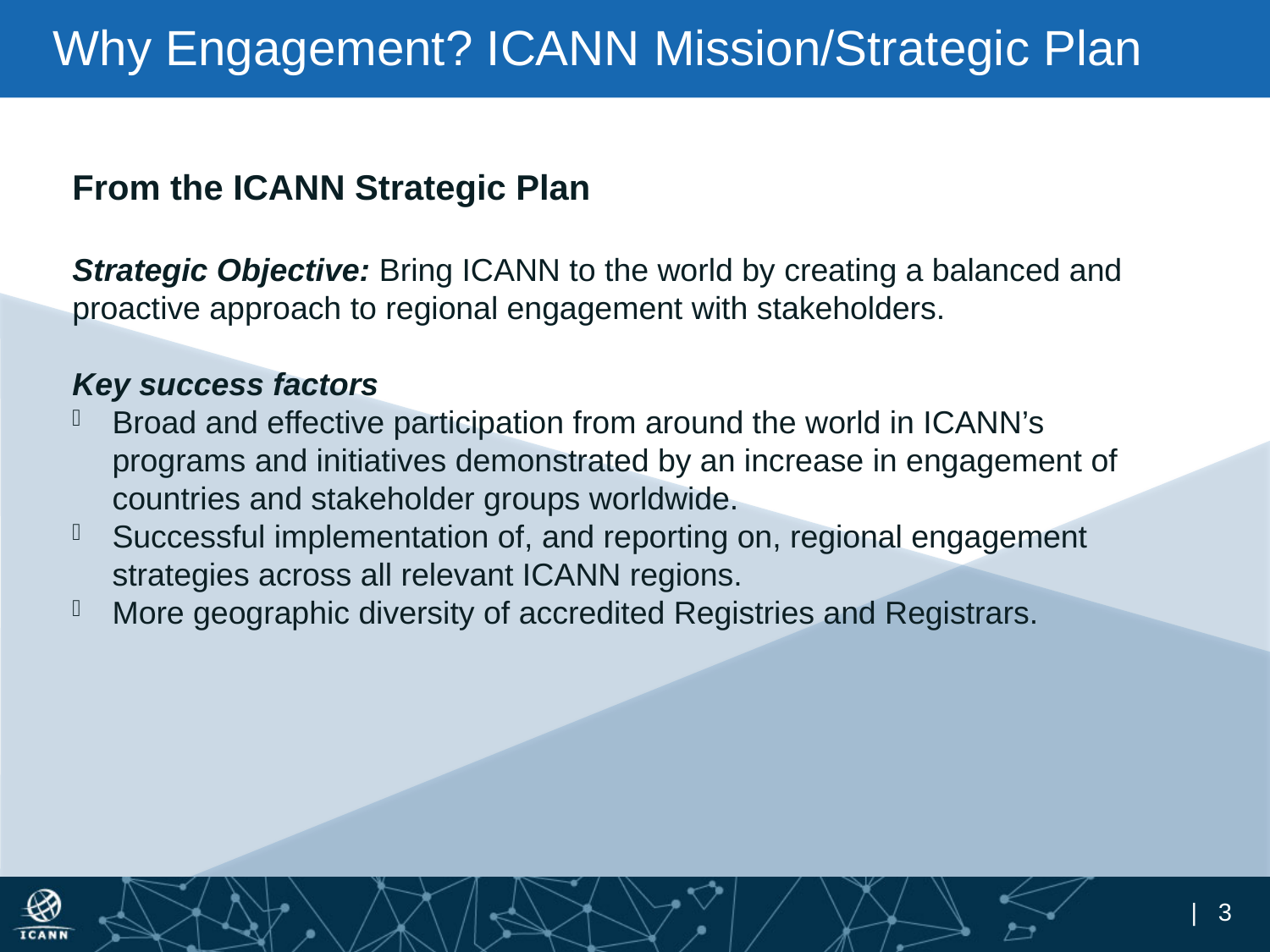

# Why Engagement? ICANN Mission/Strategic Plan
From the ICANN Strategic Plan

Strategic Objective: Bring ICANN to the world by creating a balanced and
proactive approach to regional engagement with stakeholders.

Key success factors
Broad and effective participation from around the world in ICANN’s programs and initiatives demonstrated by an increase in engagement of countries and stakeholder groups worldwide.
Successful implementation of, and reporting on, regional engagement strategies across all relevant ICANN regions.
More geographic diversity of accredited Registries and Registrars.